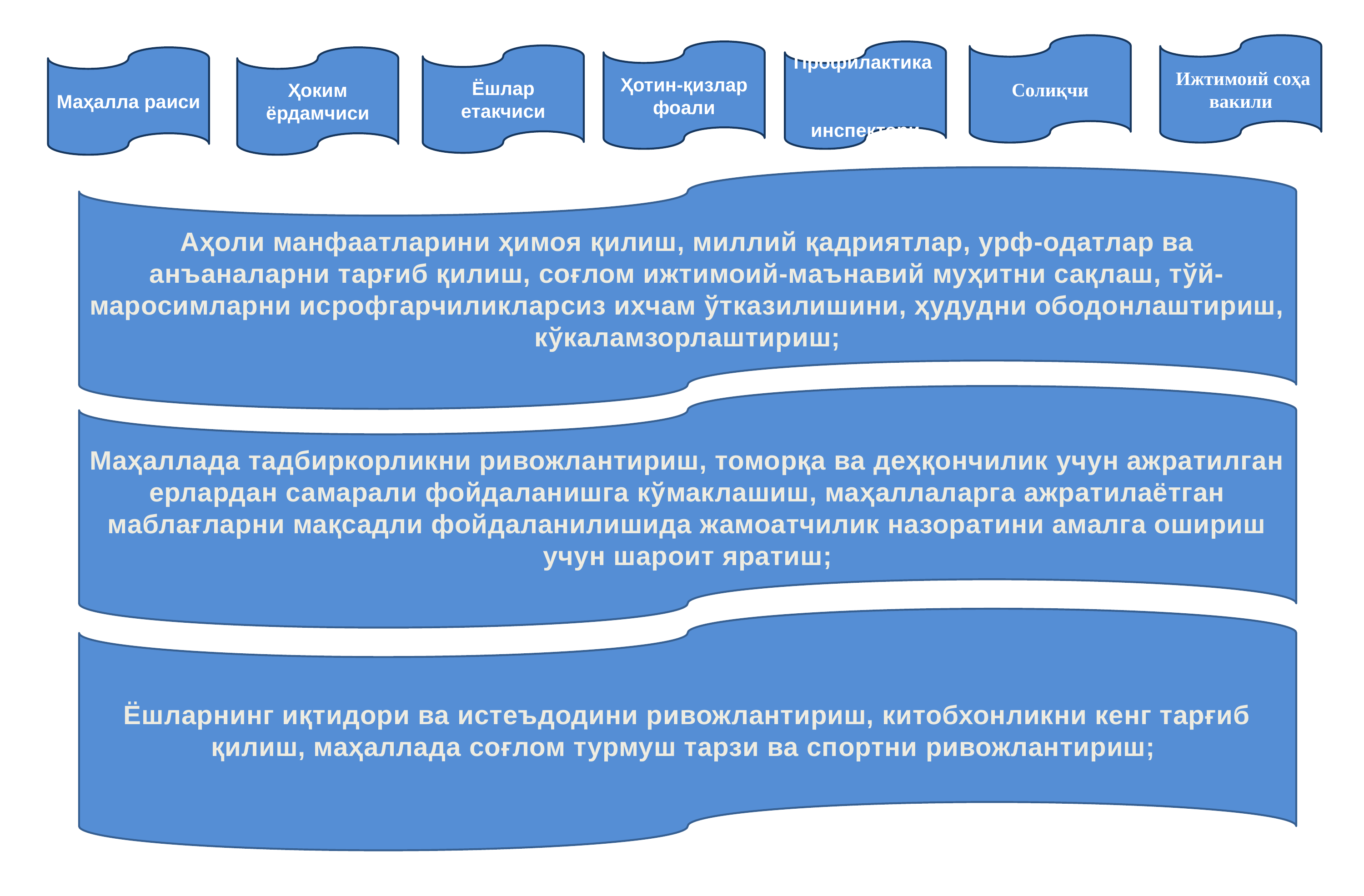

Солиқчи
 Ижтимоий соҳа вакили
Ҳотин-қизлар фоали
Профилактика                                            инспектори
Ёшлар етакчиси
Ҳоким ёрдамчиси
Маҳалла раиси
Аҳоли манфаатларини ҳимоя қилиш, миллий қадриятлар, урф-одатлар ва анъаналарни тарғиб қилиш, соғлом ижтимоий-маънавий муҳитни сақлаш, тўй-маросимларни исрофгарчиликларсиз ихчам ўтказилишини, ҳудудни ободонлаштириш, кўкаламзорлаштириш;

Маҳаллада тадбиркорликни ривожлантириш, томорқа ва деҳқончилик учун ажратилган ерлардан самарали фойдаланишга кўмаклашиш, маҳаллаларга ажратилаётган маблағларни мақсадли фойдаланилишида жамоатчилик назоратини амалга ошириш учун шароит яратиш;
Ёшларнинг иқтидори ва истеъдодини ривожлантириш, китобхонликни кенг тарғиб қилиш, маҳаллада соғлом турмуш тарзи ва спортни ривожлантириш;